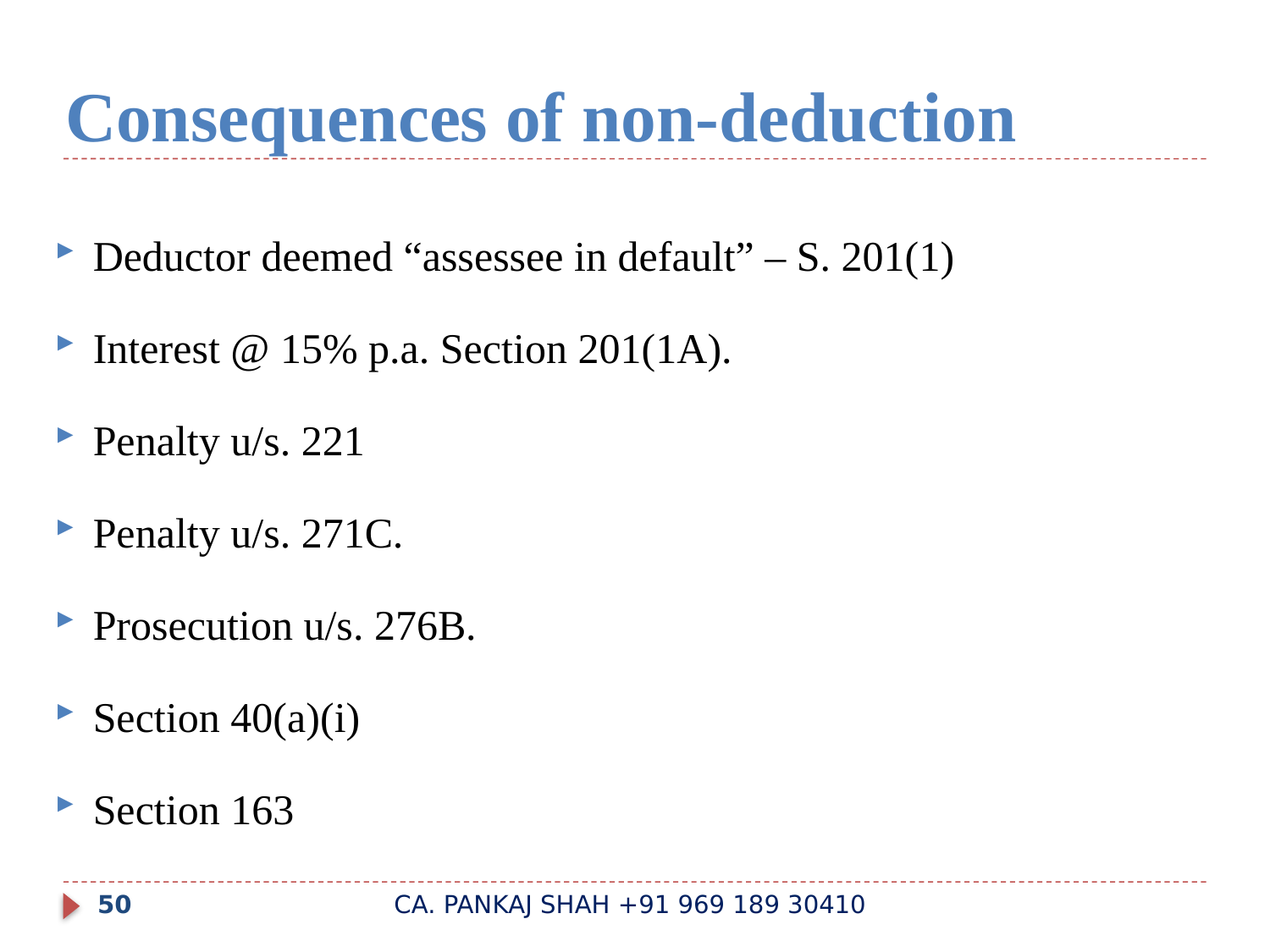

# Consequences of non-deduction
Deductor deemed “assessee in default” – S. 201(1)

Interest @ 15% p.a. Section 201(1A).

Penalty u/s. 221

Penalty u/s. 271C.

Prosecution u/s. 276B.

Section 40(a)(i)

Section 163
50
CA. PANKAJ SHAH +91 969 189 30410